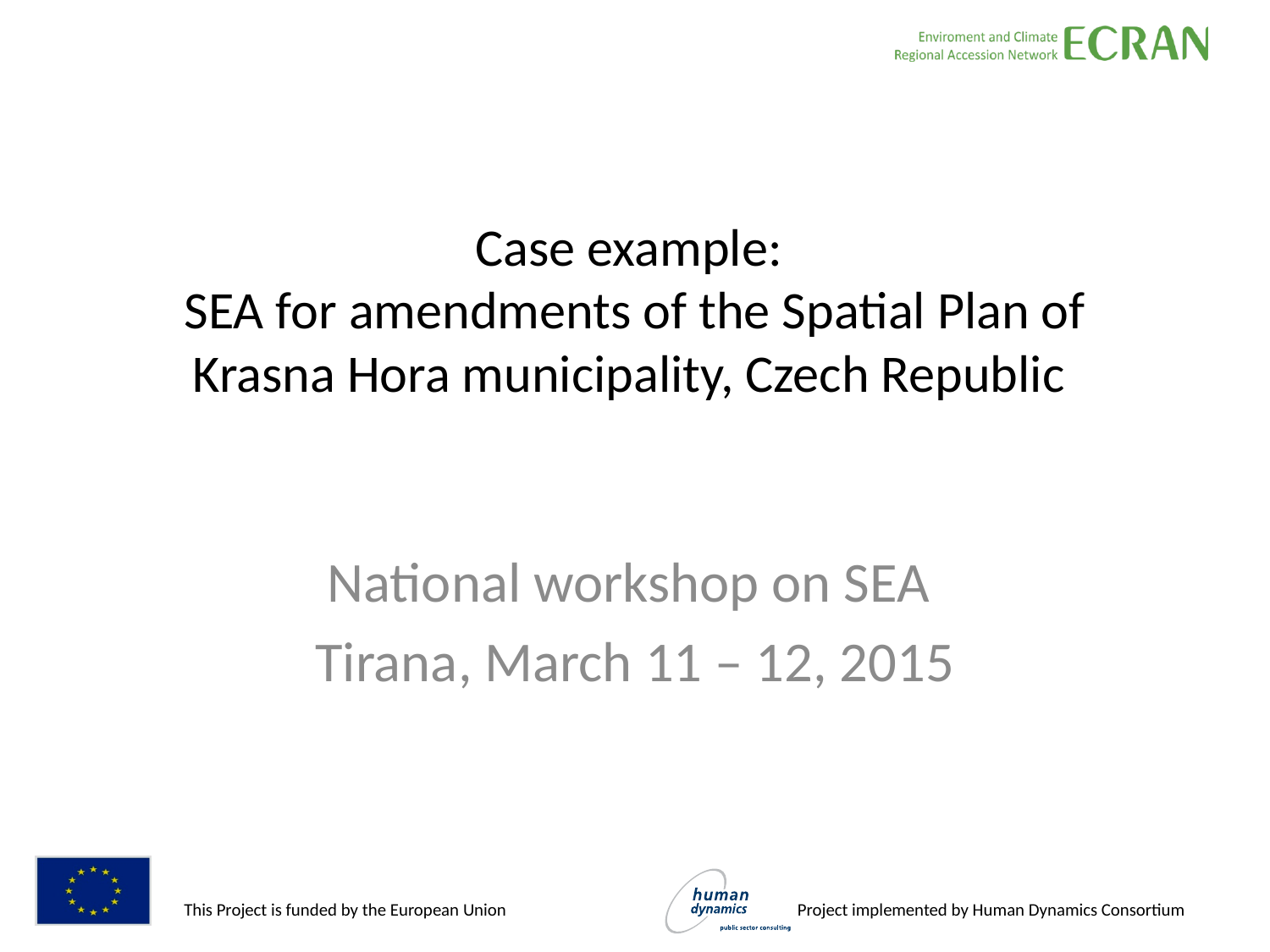

# Case example: SEA for amendments of the Spatial Plan of Krasna Hora municipality, Czech Republic
National workshop on SEA
Tirana, March 11 – 12, 2015